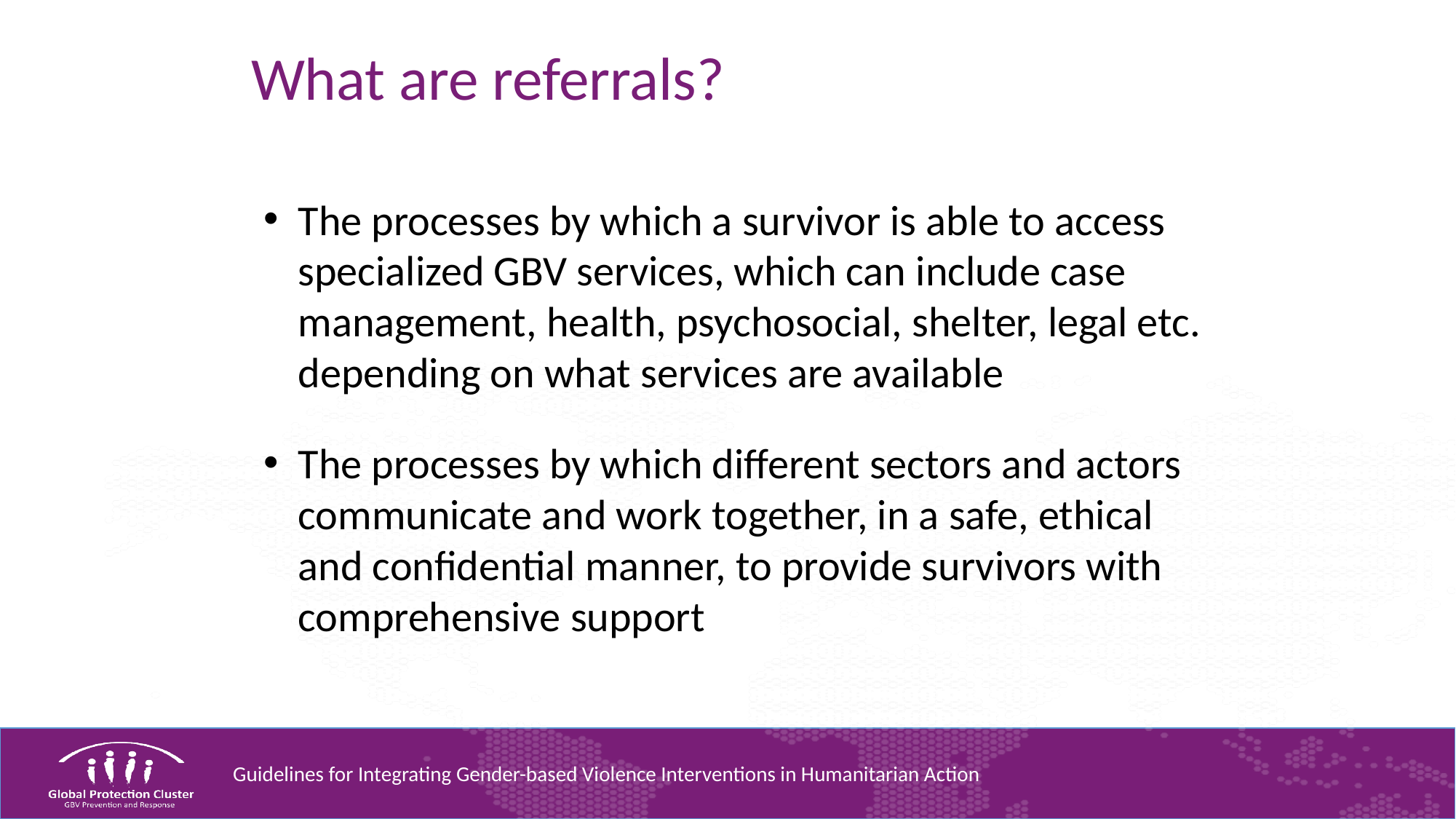

# What are referrals?
The processes by which a survivor is able to access specialized GBV services, which can include case management, health, psychosocial, shelter, legal etc. depending on what services are available

The processes by which different sectors and actors communicate and work together, in a safe, ethical and confidential manner, to provide survivors with comprehensive support